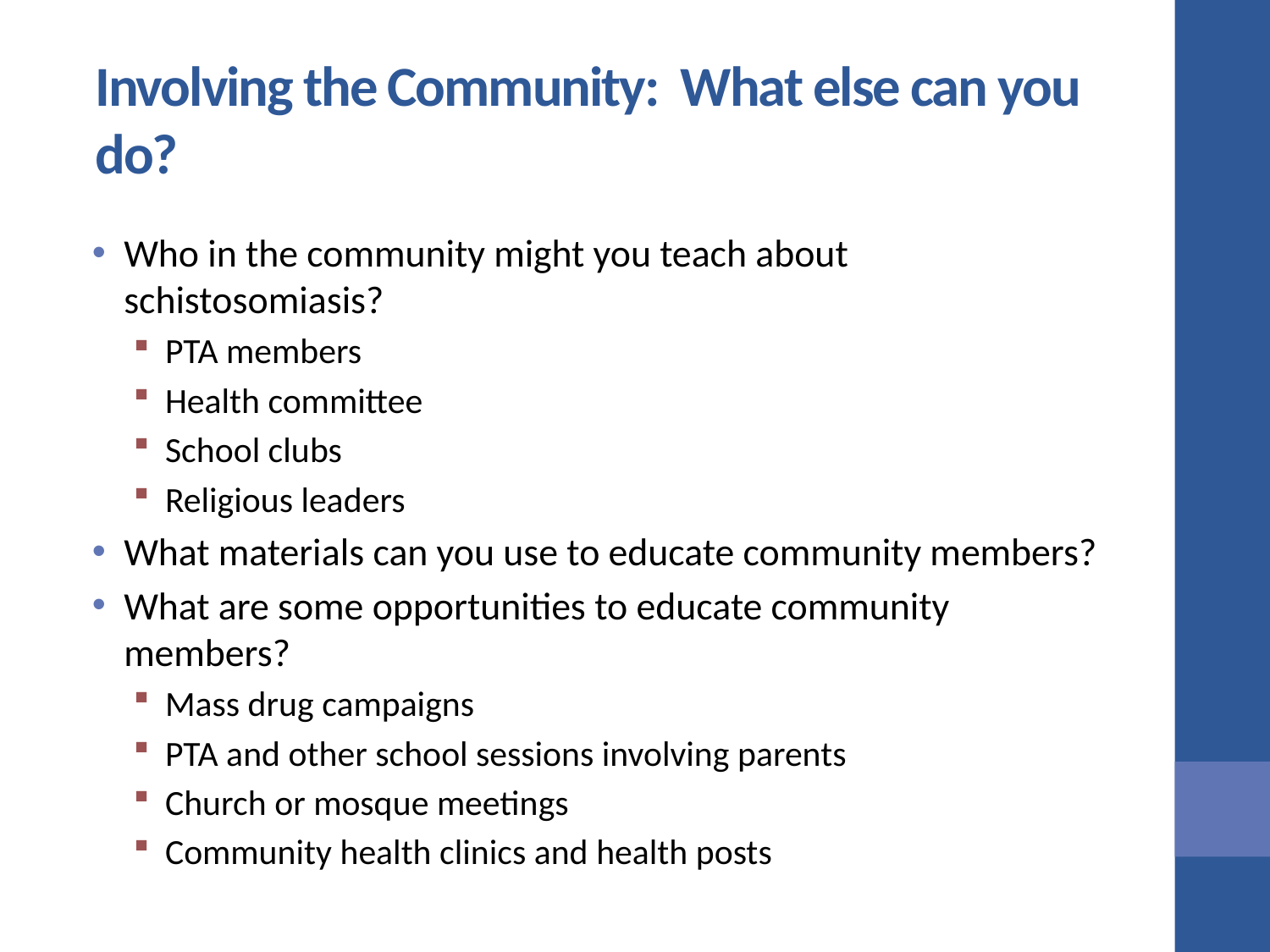

# Involving the Community:  What else can you do?
Who in the community might you teach about schistosomiasis?
PTA members
Health committee
School clubs
Religious leaders
What materials can you use to educate community members?
What are some opportunities to educate community members?
Mass drug campaigns
PTA and other school sessions involving parents
Church or mosque meetings
Community health clinics and health posts